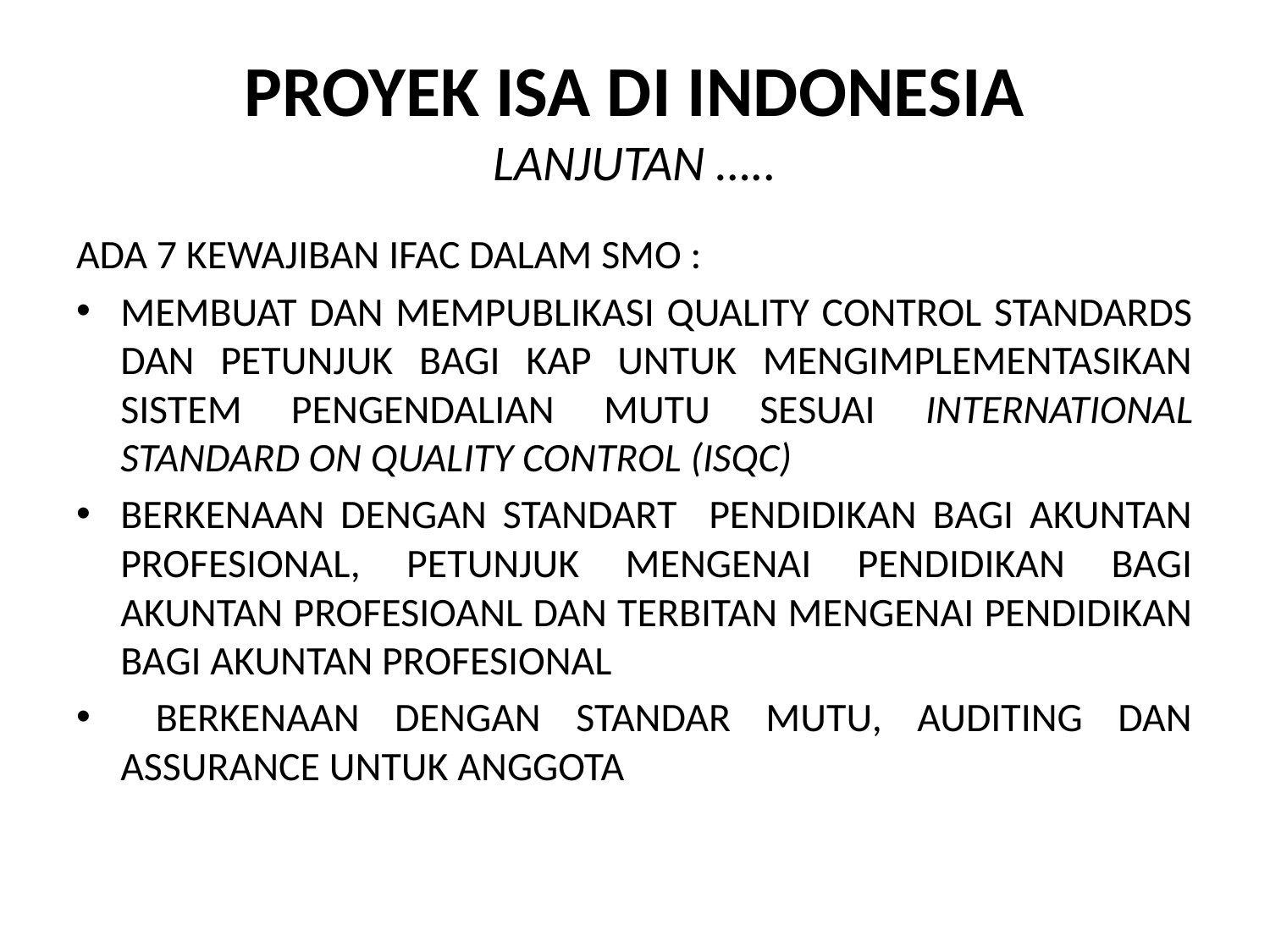

# PROYEK ISA DI INDONESIA LANJUTAN …..
ADA 7 KEWAJIBAN IFAC DALAM SMO :
MEMBUAT DAN MEMPUBLIKASI QUALITY CONTROL STANDARDS DAN PETUNJUK BAGI KAP UNTUK MENGIMPLEMENTASIKAN SISTEM PENGENDALIAN MUTU SESUAI INTERNATIONAL STANDARD ON QUALITY CONTROL (ISQC)
BERKENAAN DENGAN STANDART  PENDIDIKAN BAGI AKUNTAN PROFESIONAL, PETUNJUK MENGENAI PENDIDIKAN BAGI AKUNTAN PROFESIOANL DAN TERBITAN MENGENAI PENDIDIKAN BAGI AKUNTAN PROFESIONAL
 BERKENAAN DENGAN STANDAR MUTU, AUDITING DAN ASSURANCE UNTUK ANGGOTA